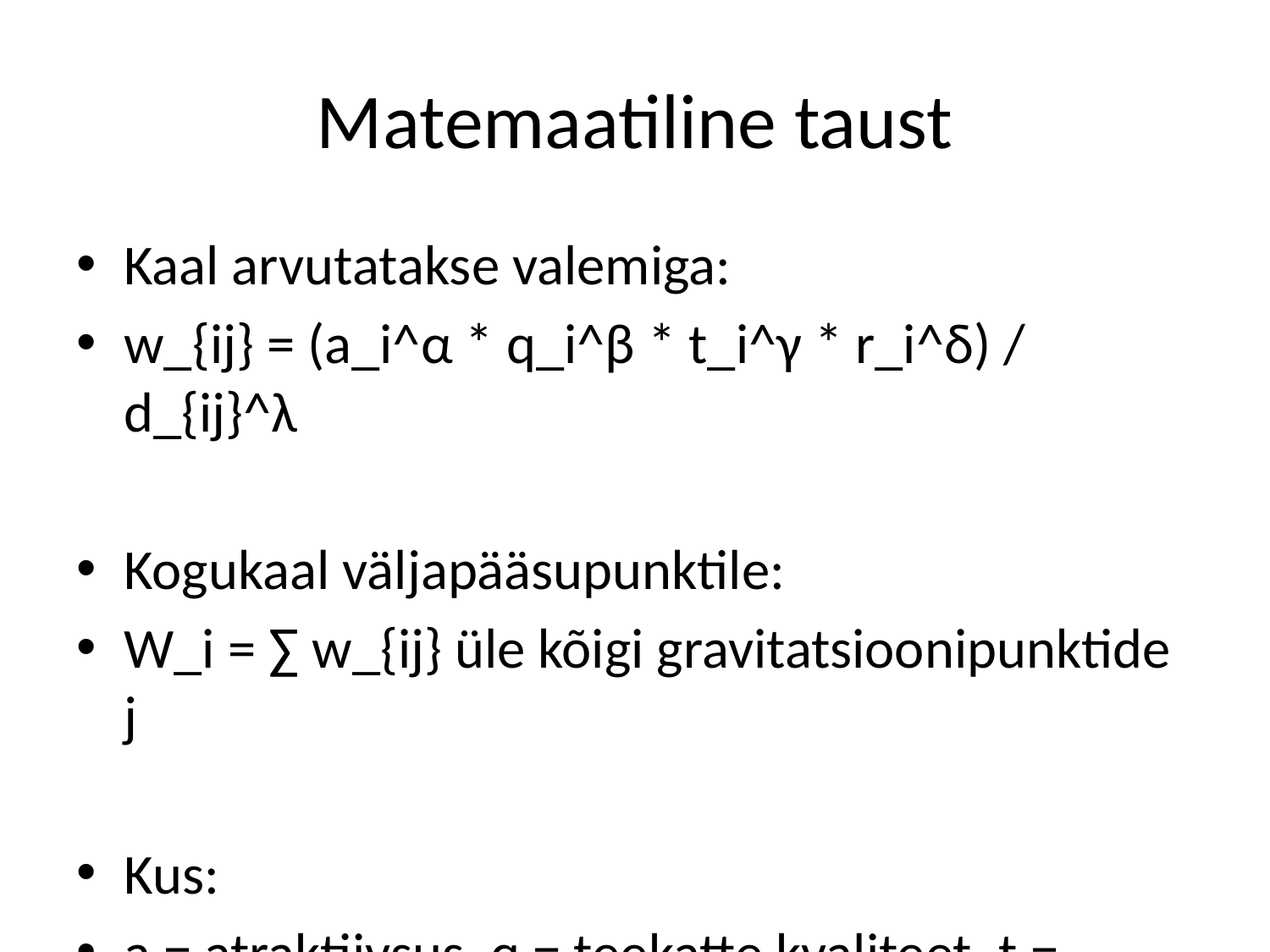

# Matemaatiline taust
Kaal arvutatakse valemiga:
w_{ij} = (a_i^α * q_i^β * t_i^γ * r_i^δ) / d_{ij}^λ

Kogukaal väljapääsupunktile:
W_i = ∑ w_{ij} üle kõigi gravitatsioonipunktide j

Kus:
a = atraktiivsus, q = teekatte kvaliteet, t = liiklussagedus, r = takistustegur, d = kaugus